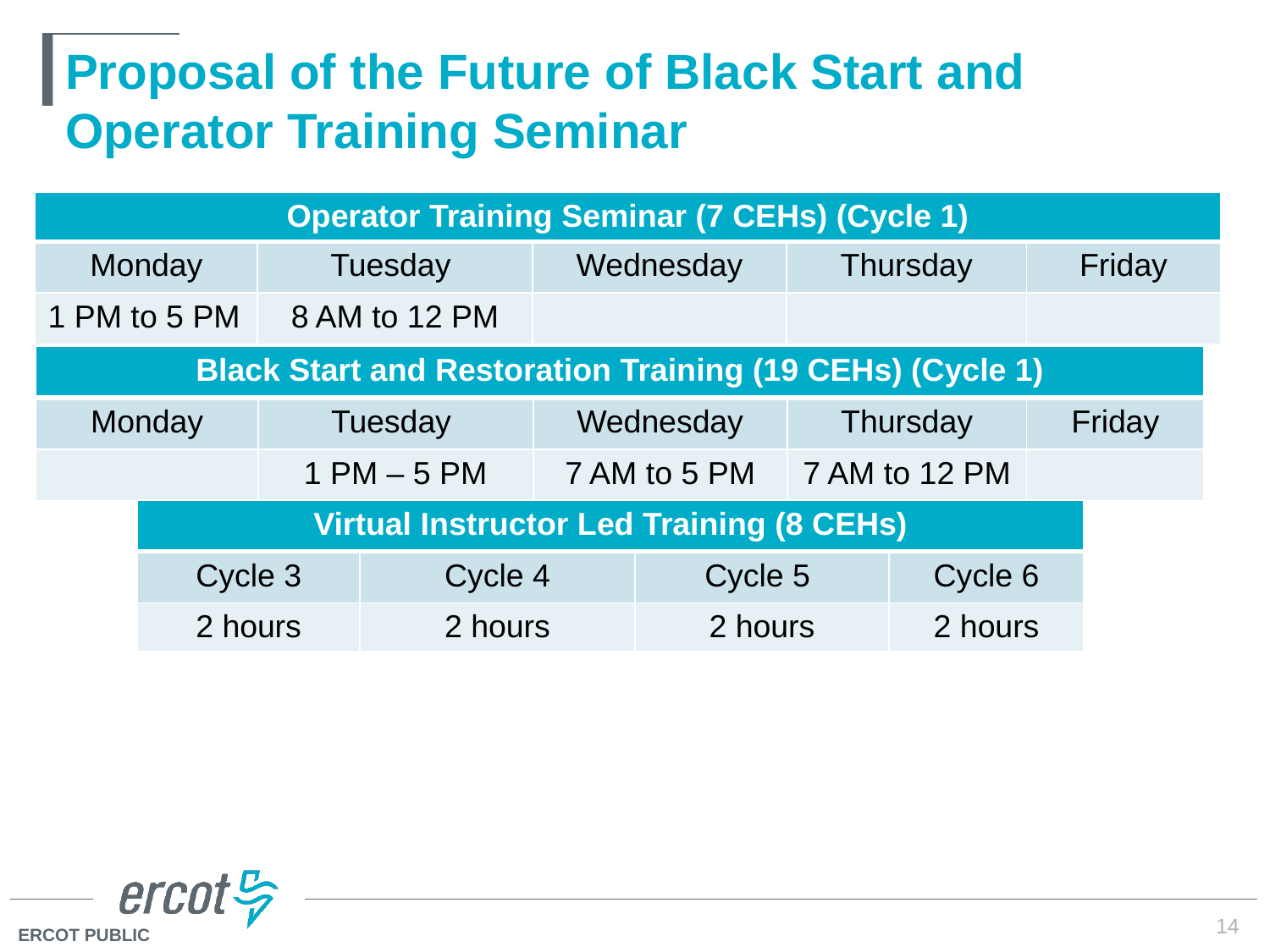

# Proposal of the Future of Black Start and Operator Training Seminar
| Operator Training Seminar (7 CEHs) (Cycle 1) |  |  |  |  |
| --- | --- | --- | --- | --- |
| Monday | Tuesday | Wednesday | Thursday | Friday |
| 1 PM to 5 PM | 8 AM to 12 PM |  |  |  |
| Black Start and Restoration Training (19 CEHs) (Cycle 1) |  |  |  |  |
| --- | --- | --- | --- | --- |
| Monday | Tuesday | Wednesday | Thursday | Friday |
|  | 1 PM – 5 PM | 7 AM to 5 PM | 7 AM to 12 PM |  |
| Virtual Instructor Led Training (8 CEHs) |  |  |  |
| --- | --- | --- | --- |
| Cycle 3 | Cycle 4 | Cycle 5 | Cycle 6 |
| 2 hours | 2 hours | 2 hours | 2 hours |
14